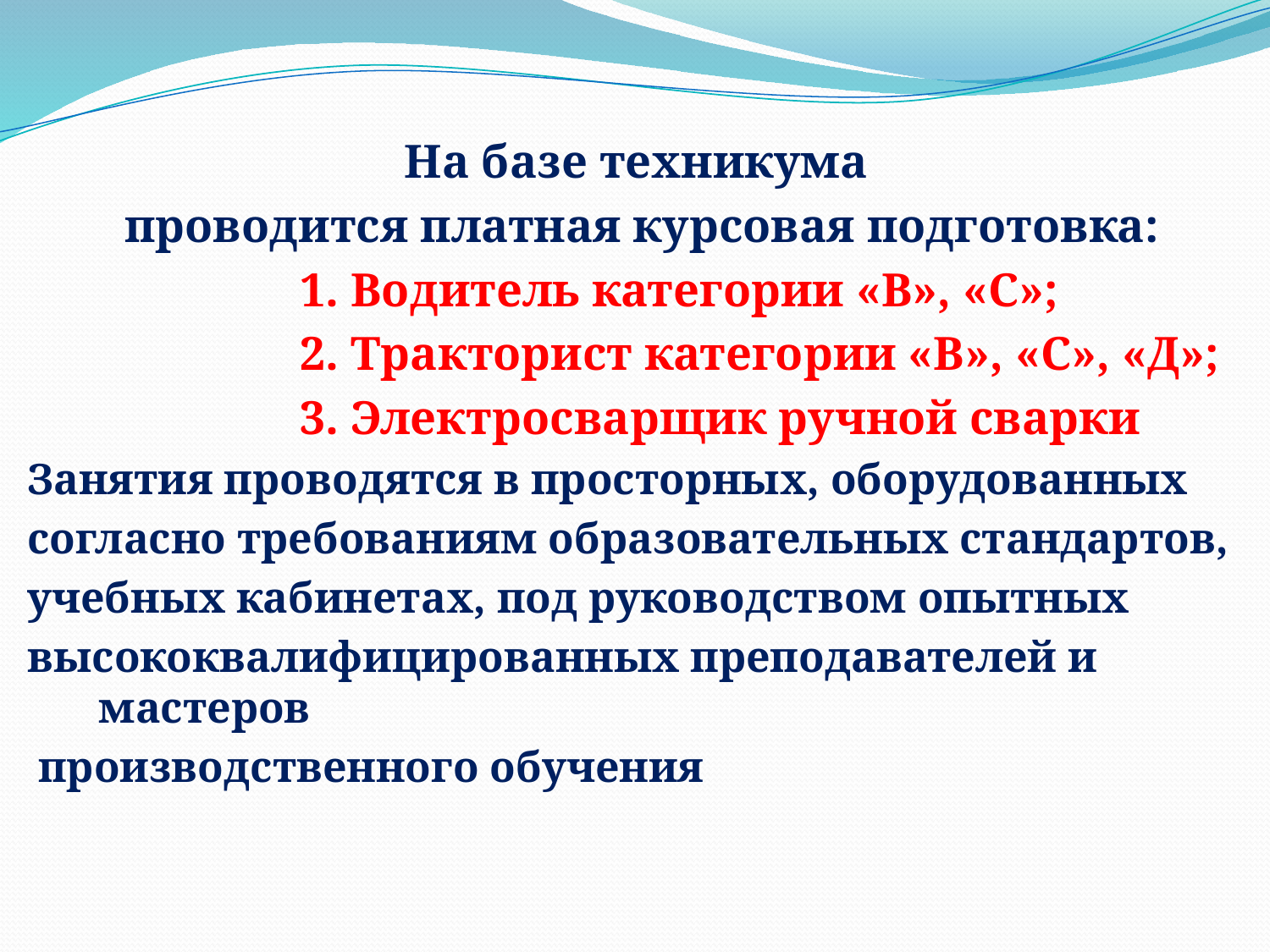

На базе техникума
проводится платная курсовая подготовка:
                       1. Водитель категории «В», «С»;
                       2. Тракторист категории «В», «С», «Д»;
                       3. Электросварщик ручной сварки
Занятия проводятся в просторных, оборудованных
согласно требованиям образовательных стандартов,
учебных кабинетах, под руководством опытных
высококвалифицированных преподавателей и мастеров
 производственного обучения